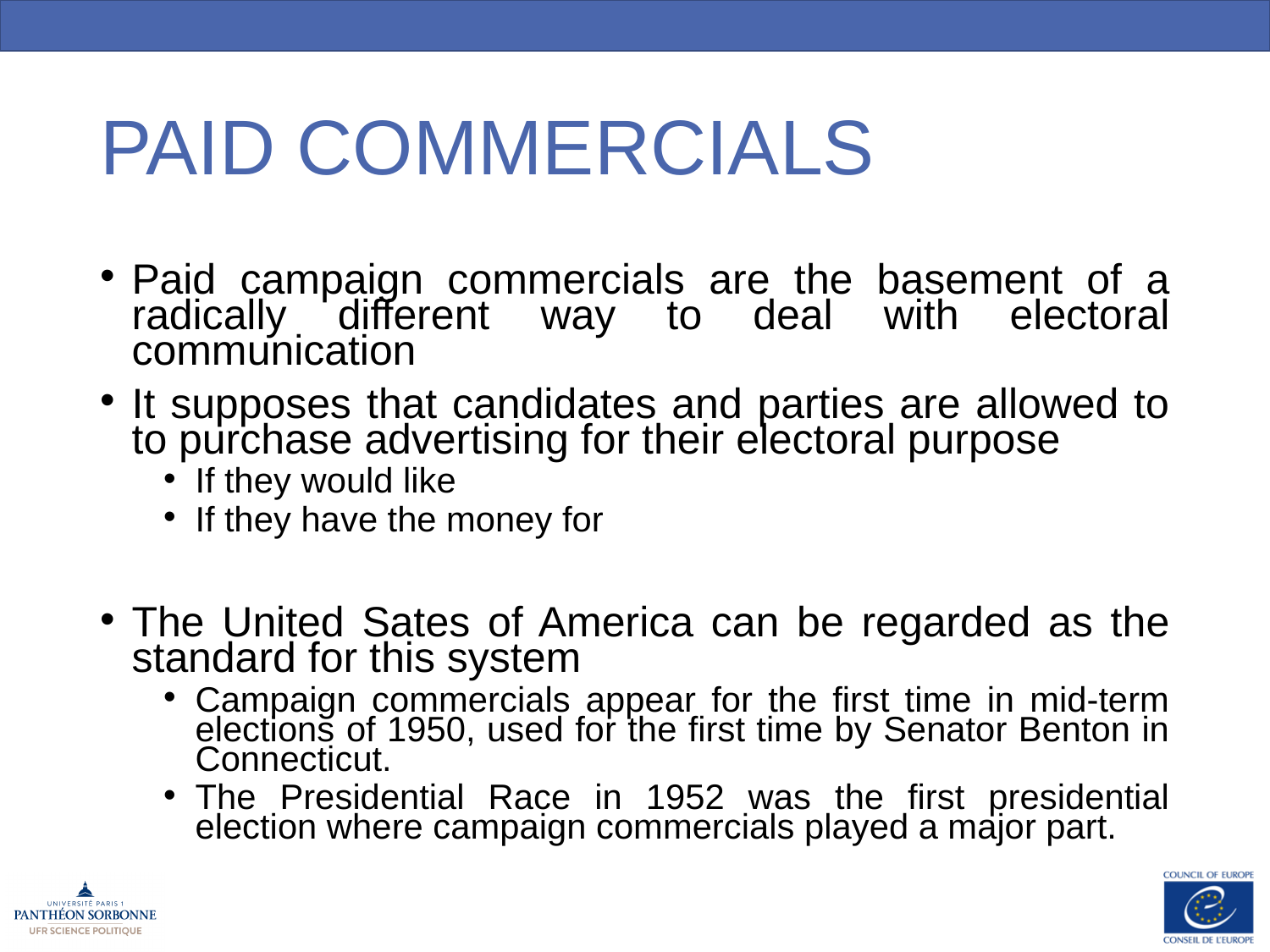

# PAID COMMERCIALS
Paid campaign commercials are the basement of a radically different way to deal with electoral communication
It supposes that candidates and parties are allowed to to purchase advertising for their electoral purpose
If they would like
If they have the money for

The United Sates of America can be regarded as the standard for this system
Campaign commercials appear for the first time in mid-term elections of 1950, used for the first time by Senator Benton in Connecticut.
The Presidential Race in 1952 was the first presidential election where campaign commercials played a major part.